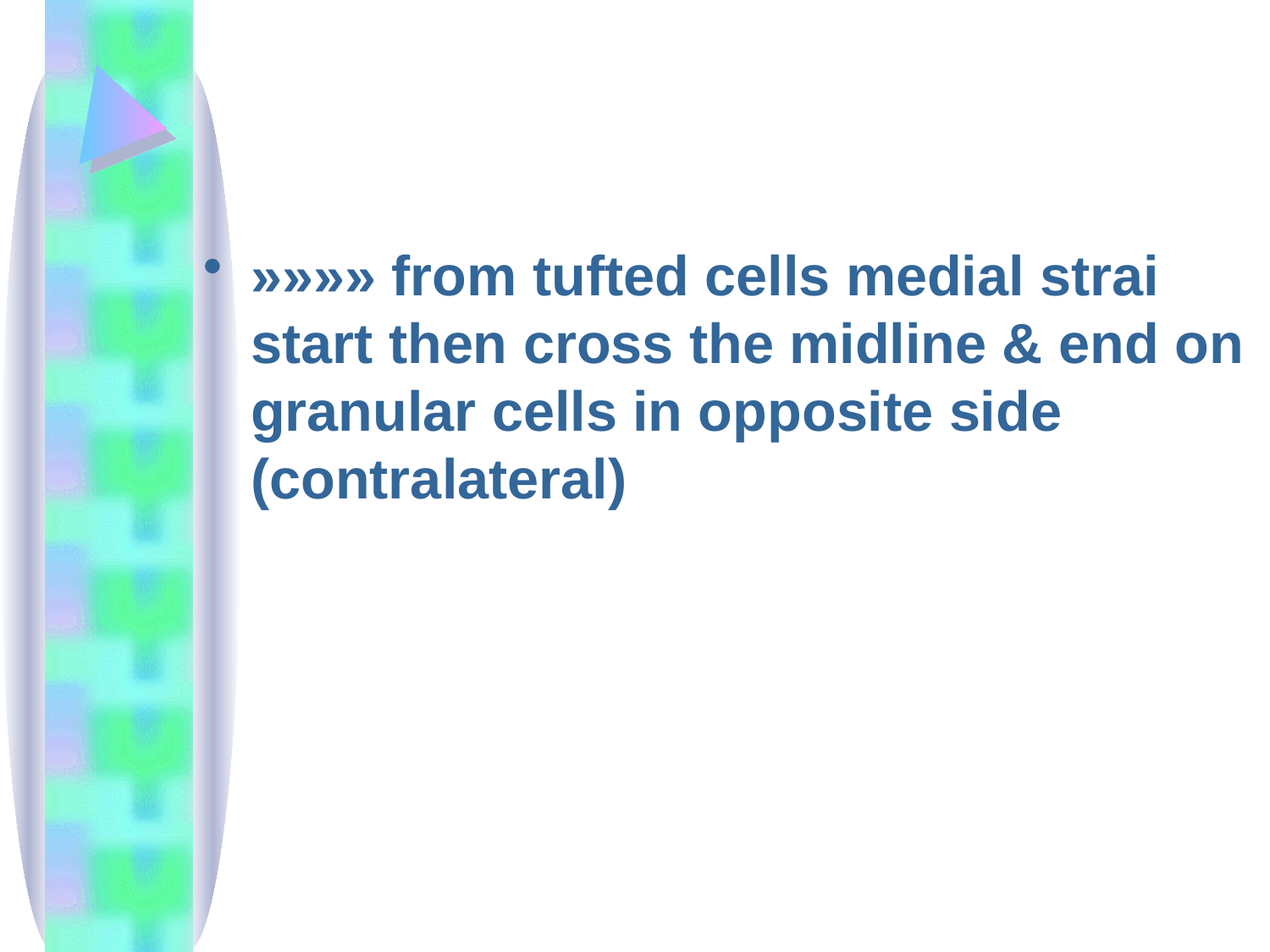

#
»»»» from tufted cells medial strai start then cross the midline & end on granular cells in opposite side (contralateral)